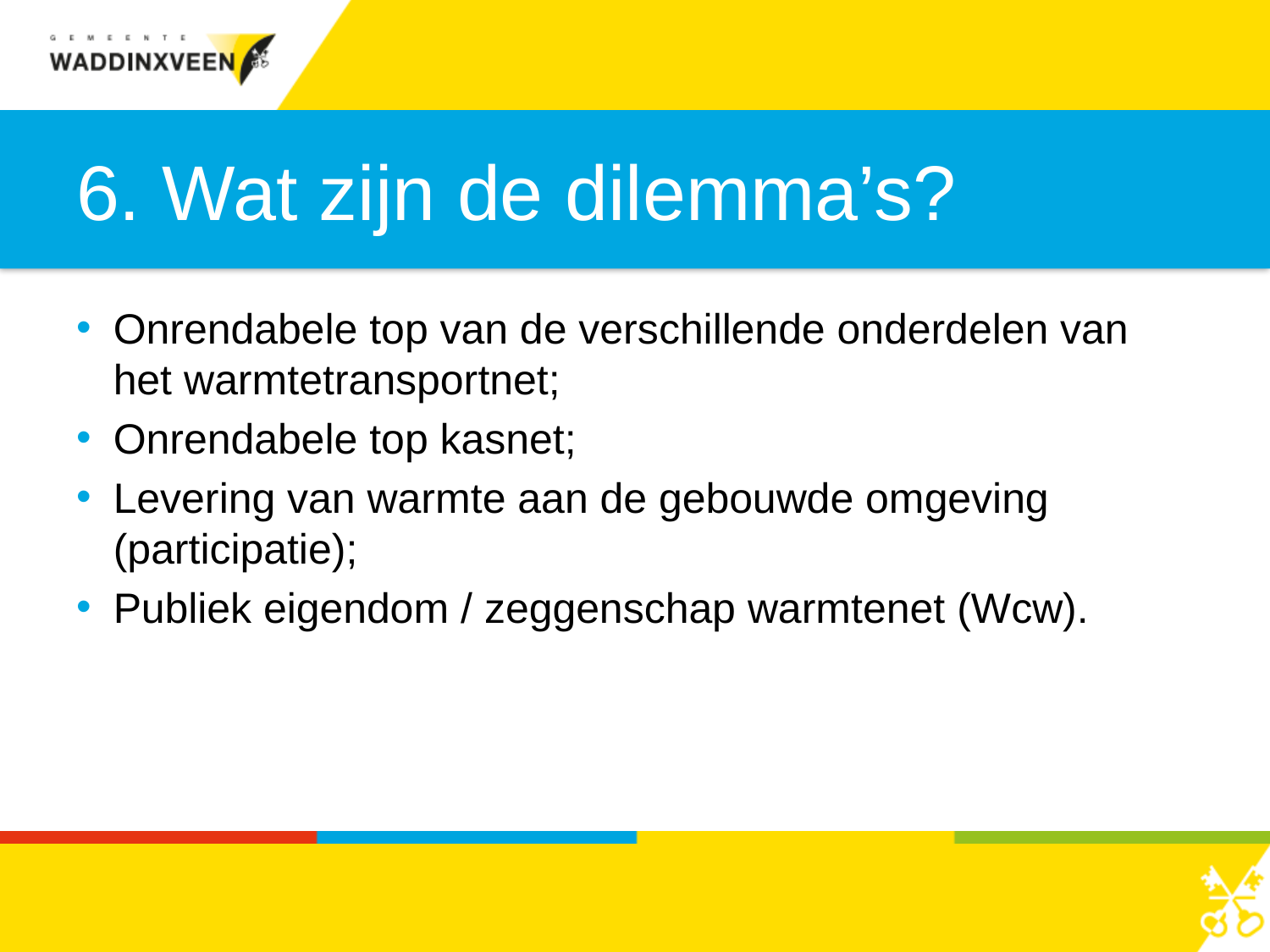

# 6. Wat zijn de dilemma’s?
Onrendabele top van de verschillende onderdelen van het warmtetransportnet;
Onrendabele top kasnet;
Levering van warmte aan de gebouwde omgeving (participatie);
Publiek eigendom / zeggenschap warmtenet (Wcw).